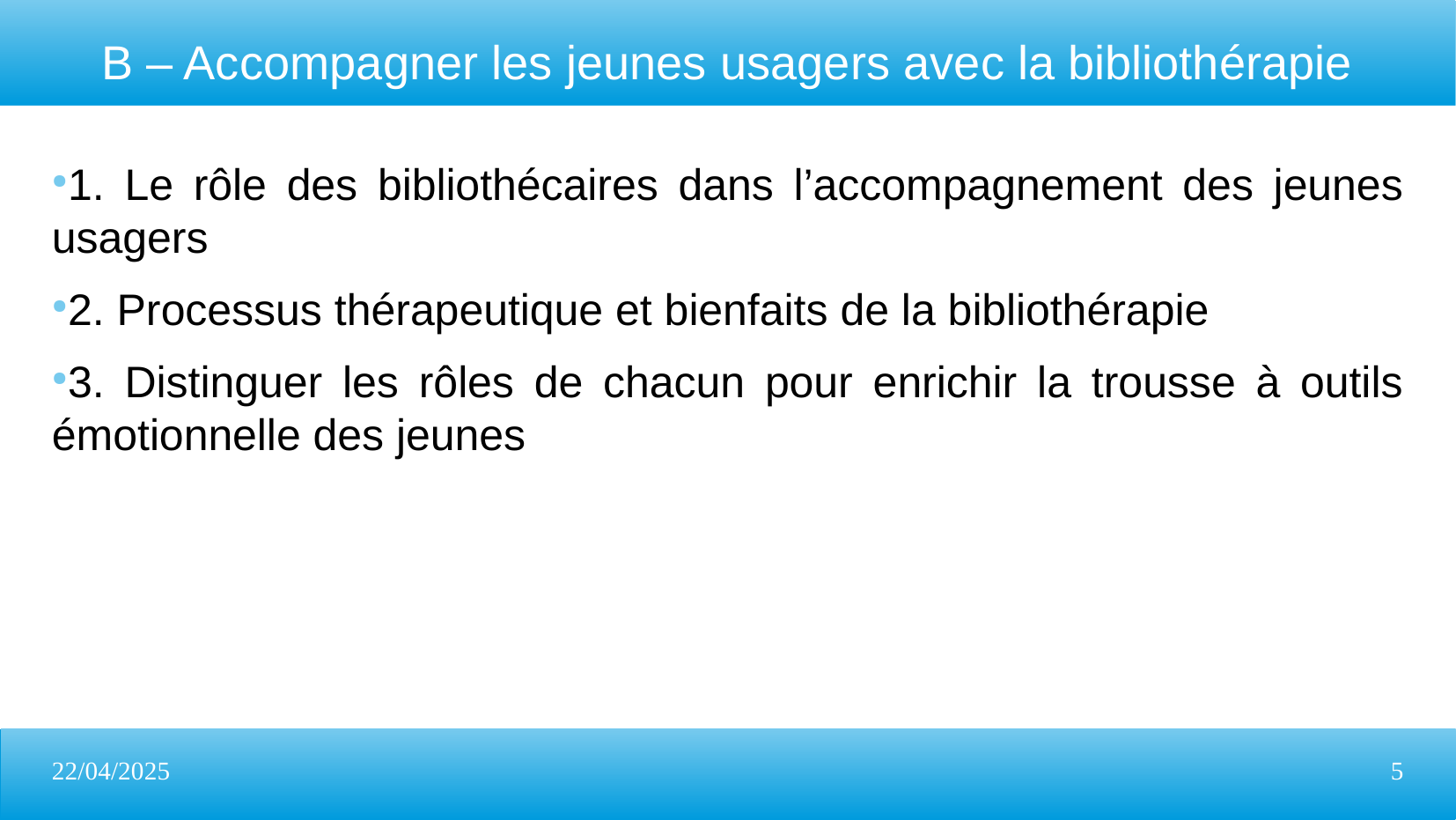

B – Accompagner les jeunes usagers avec la bibliothérapie
1. Le rôle des bibliothécaires dans l’accompagnement des jeunes usagers
2. Processus thérapeutique et bienfaits de la bibliothérapie
3. Distinguer les rôles de chacun pour enrichir la trousse à outils émotionnelle des jeunes
22/04/2025
5